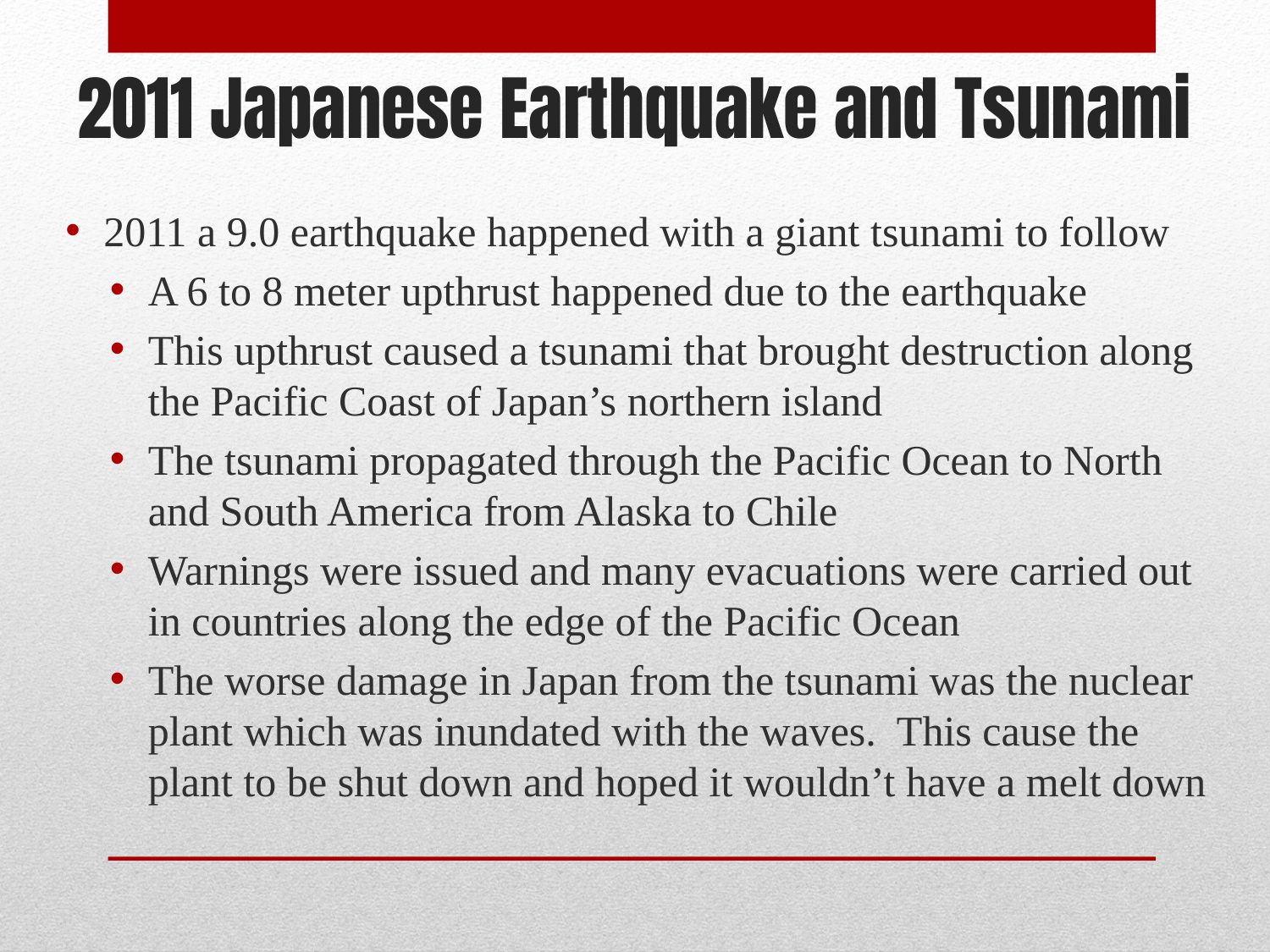

2011 Japanese Earthquake and Tsunami
2011 a 9.0 earthquake happened with a giant tsunami to follow
A 6 to 8 meter upthrust happened due to the earthquake
This upthrust caused a tsunami that brought destruction along the Pacific Coast of Japan’s northern island
The tsunami propagated through the Pacific Ocean to North and South America from Alaska to Chile
Warnings were issued and many evacuations were carried out in countries along the edge of the Pacific Ocean
The worse damage in Japan from the tsunami was the nuclear plant which was inundated with the waves.  This cause the plant to be shut down and hoped it wouldn’t have a melt down